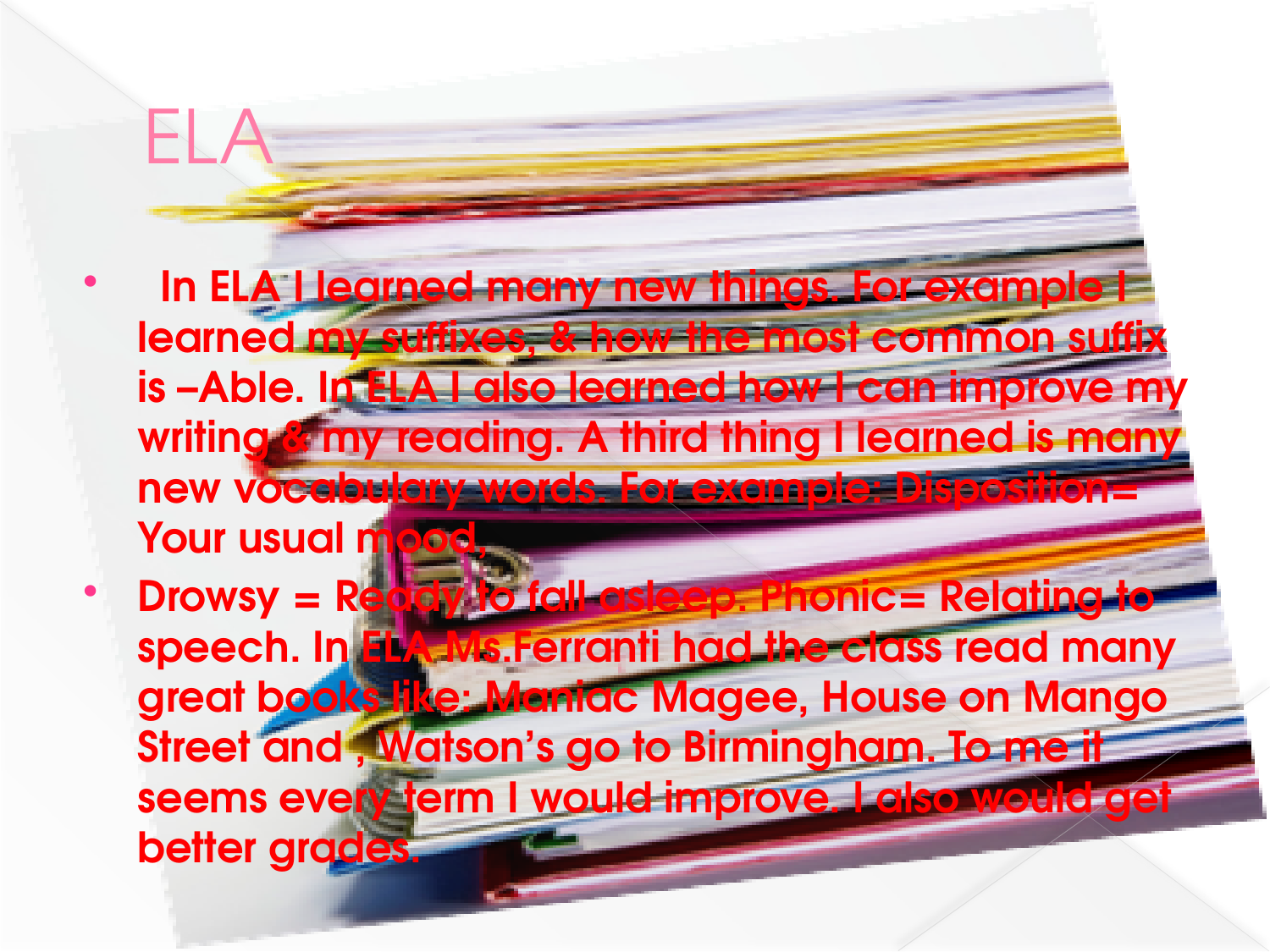

# ELA
  In ELA I learned many new things. For example I learned my suffixes, & how the most common suffix is –Able. In ELA I also learned how I can improve my writing & my reading. A third thing I learned is many new vocabulary words. For example: Disposition= Your usual mood,
Drowsy = Ready to fall asleep. Phonic= Relating to speech. In ELA Ms.Ferranti had the class read many great books like: Maniac Magee, House on Mango Street and , Watson’s go to Birmingham. To me it seems every term I would improve. I also would get better grades.